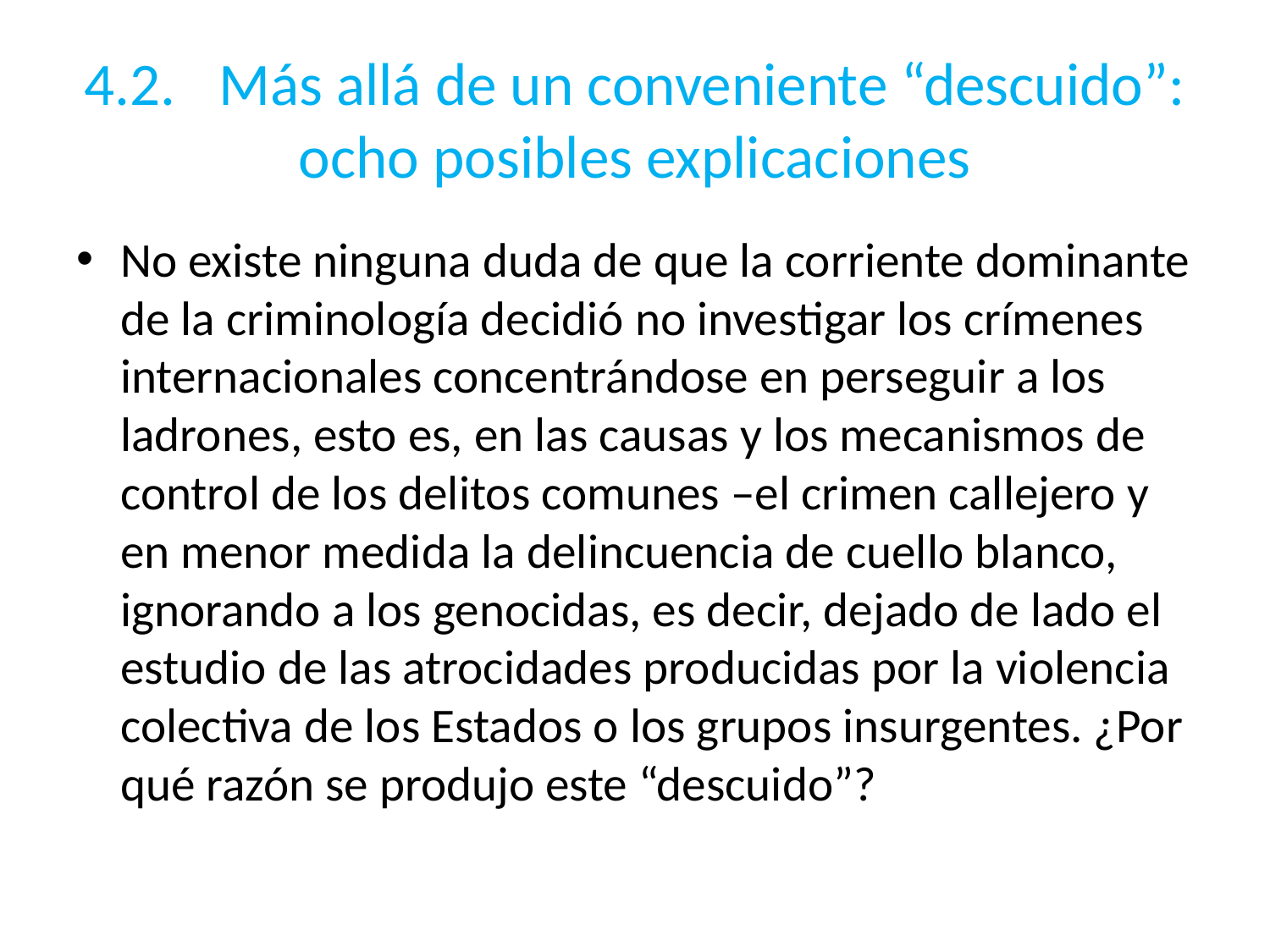

# 4.2.	 Más allá de un conveniente “descuido”: ocho posibles explicaciones
No existe ninguna duda de que la corriente dominante de la criminología decidió no investigar los crímenes internacionales concentrándose en perseguir a los ladrones, esto es, en las causas y los mecanismos de control de los delitos comunes –el crimen callejero y en menor medida la delincuencia de cuello blanco, ignorando a los genocidas, es decir, dejado de lado el estudio de las atrocidades producidas por la violencia colectiva de los Estados o los grupos insurgentes. ¿Por qué razón se produjo este “descuido”?